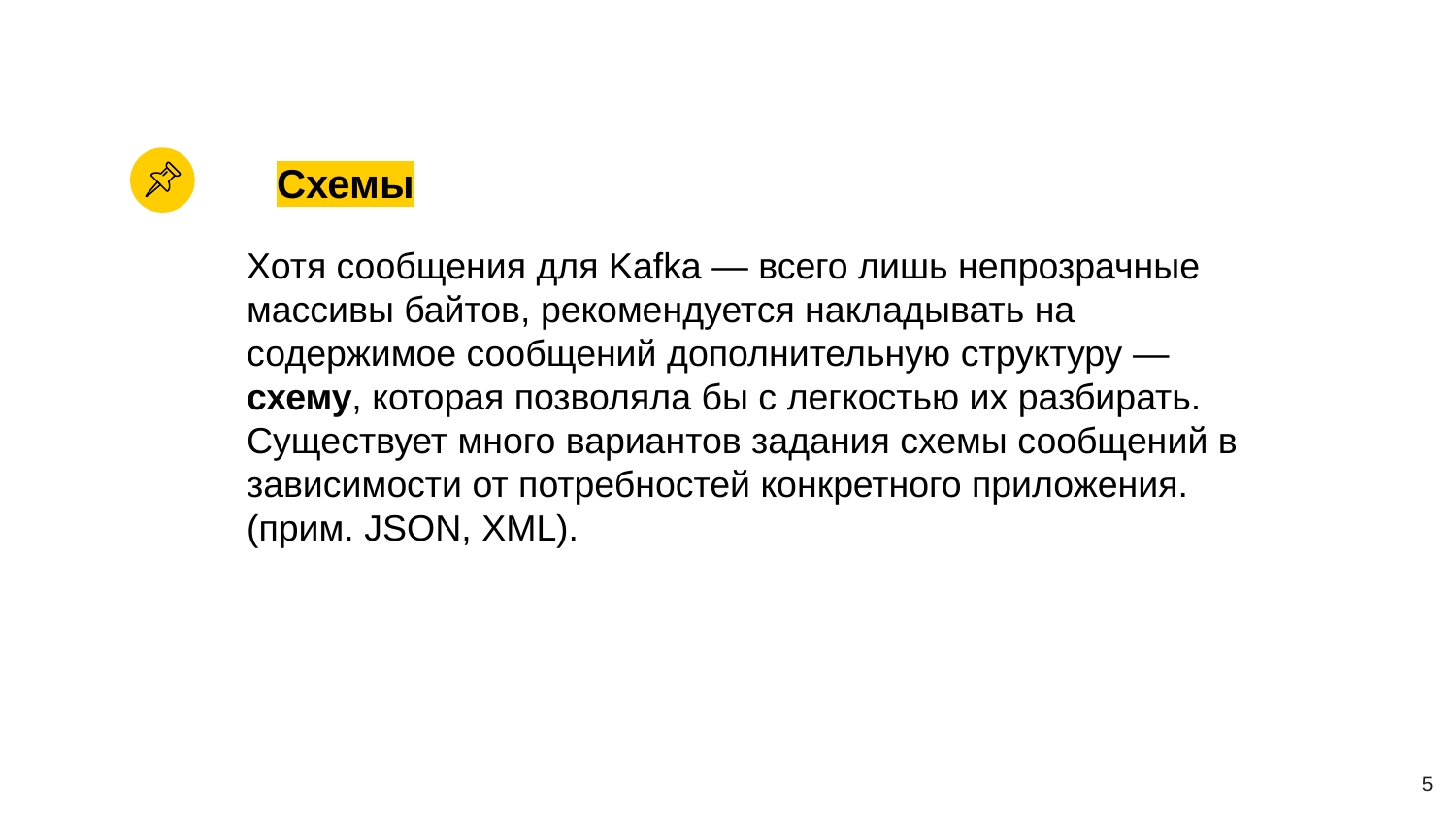

# Схемы

Хотя сообщения для Kafka — всего лишь непрозрачные массивы байтов, рекомендуется накладывать на содержимое сообщений дополнительную структуру — схему, которая позволяла бы с легкостью их разбирать. Существует много вариантов задания схемы сообщений в зависимости от потребностей конкретного приложения. (прим. JSON, XML).
5